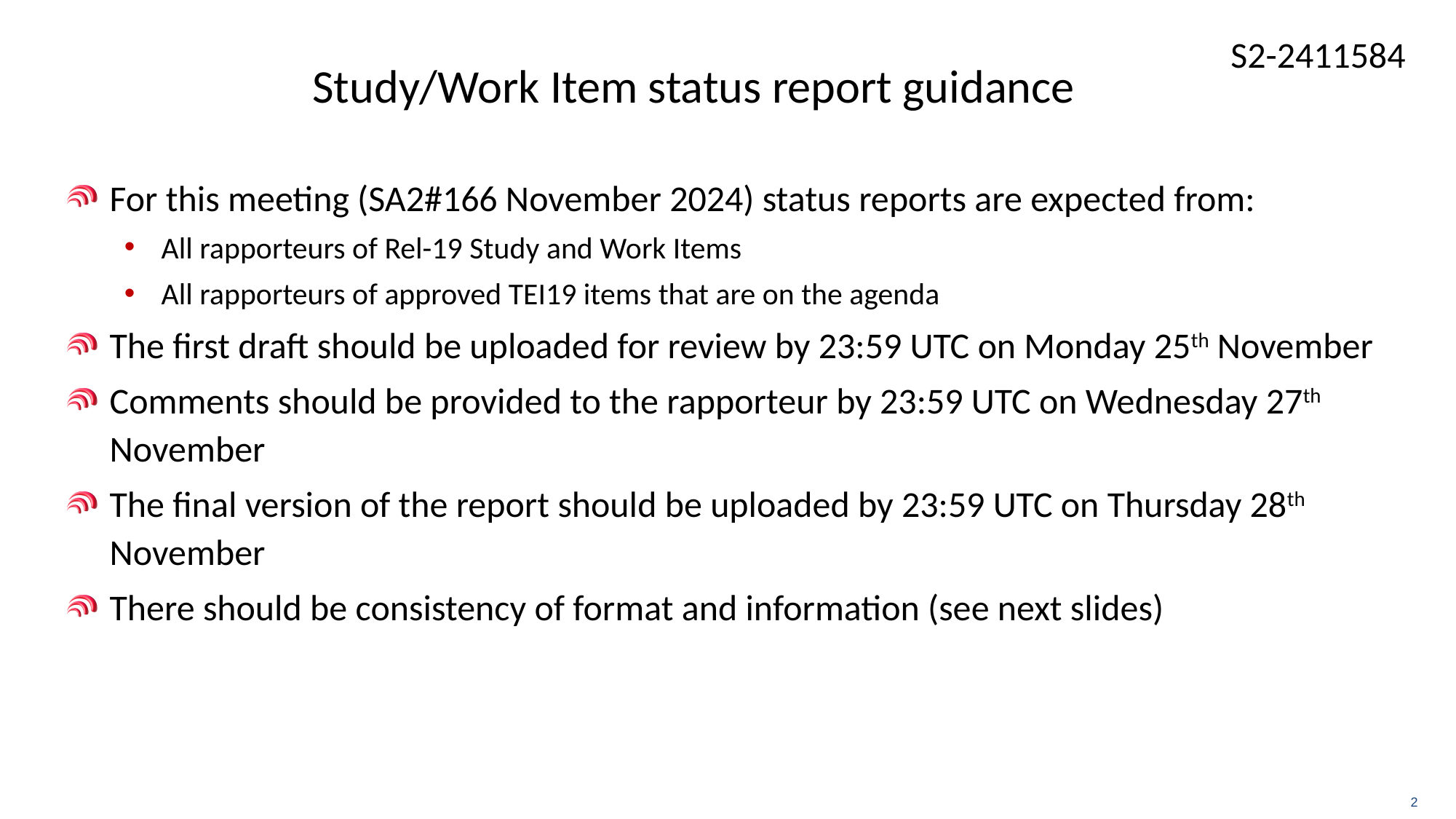

# Study/Work Item status report guidance
For this meeting (SA2#166 November 2024) status reports are expected from:
All rapporteurs of Rel-19 Study and Work Items
All rapporteurs of approved TEI19 items that are on the agenda
The first draft should be uploaded for review by 23:59 UTC on Monday 25th November
Comments should be provided to the rapporteur by 23:59 UTC on Wednesday 27th November
The final version of the report should be uploaded by 23:59 UTC on Thursday 28th November
There should be consistency of format and information (see next slides)